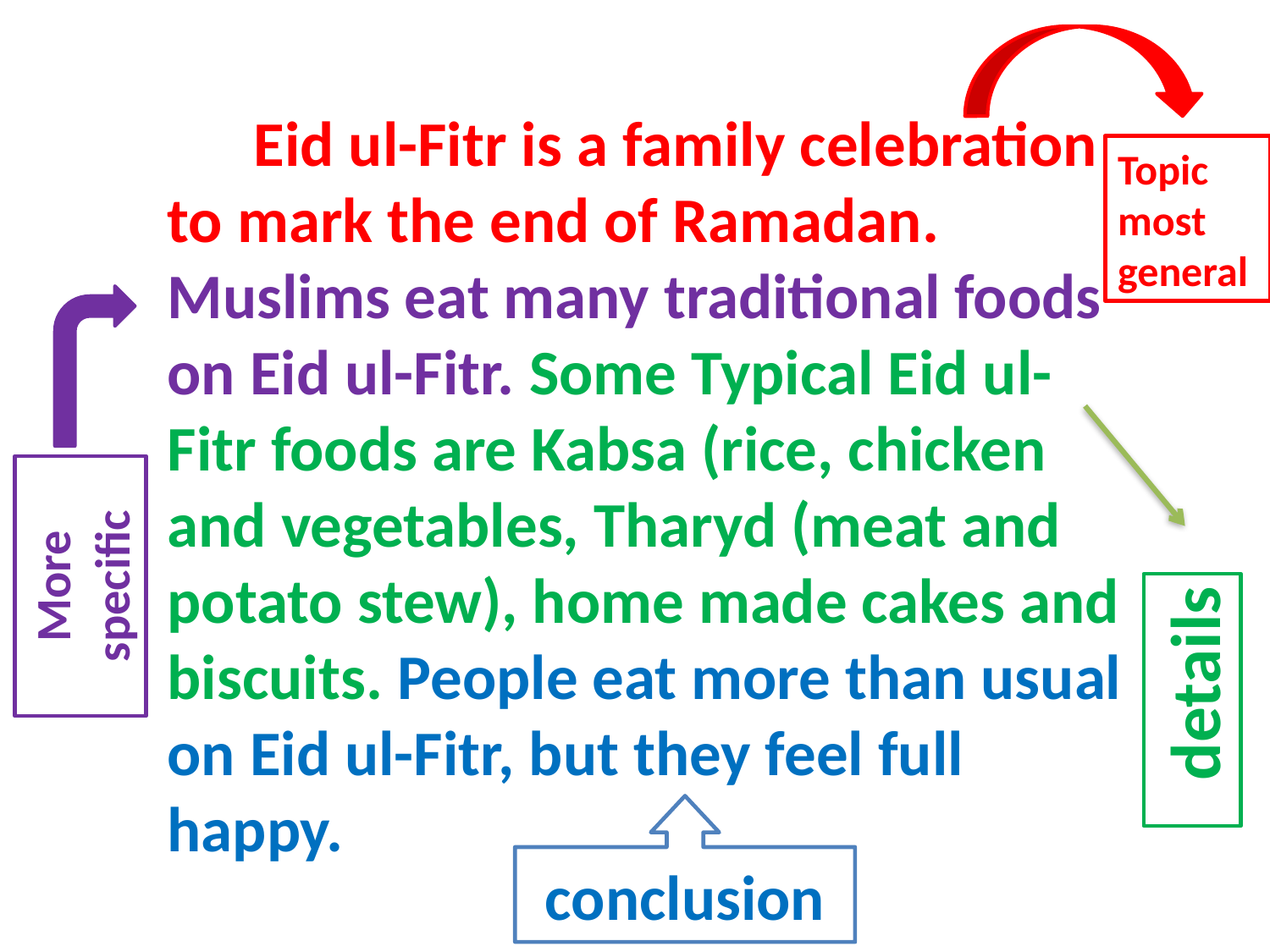

Eid ul-Fitr is a family celebration to mark the end of Ramadan. Muslims eat many traditional foods on Eid ul-Fitr. Some Typical Eid ul-Fitr foods are Kabsa (rice, chicken and vegetables, Tharyd (meat and potato stew), home made cakes and biscuits. People eat more than usual on Eid ul-Fitr, but they feel full happy.
Topic
most general

More specific
details
conclusion